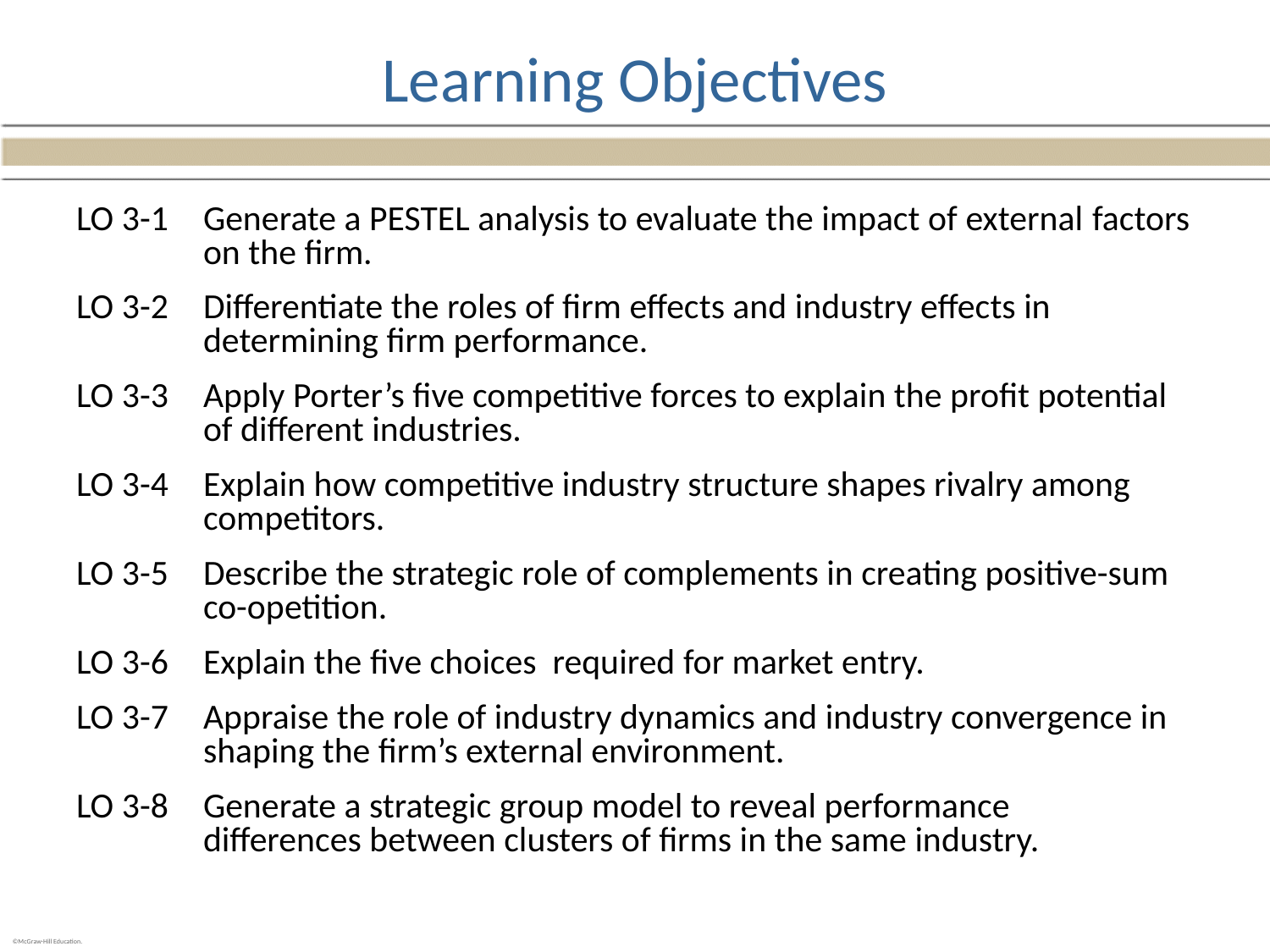

# Learning Objectives
LO 3-1	Generate a PESTEL analysis to evaluate the impact of external 	factors on the firm.
LO 3-2	Differentiate the roles of firm effects and industry effects in determining firm performance.
LO 3-3	Apply Porter’s five competitive forces to explain the profit potential of different industries.
LO 3-4	Explain how competitive industry structure shapes rivalry among competitors.
LO 3-5	Describe the strategic role of complements in creating positive-sum co-opetition.
LO 3-6	Explain the five choices  required for market entry.
LO 3-7	Appraise the role of industry dynamics and industry convergence in shaping the firm’s external environment.
LO 3-8	Generate a strategic group model to reveal performance 	differences between clusters of firms in the same industry.